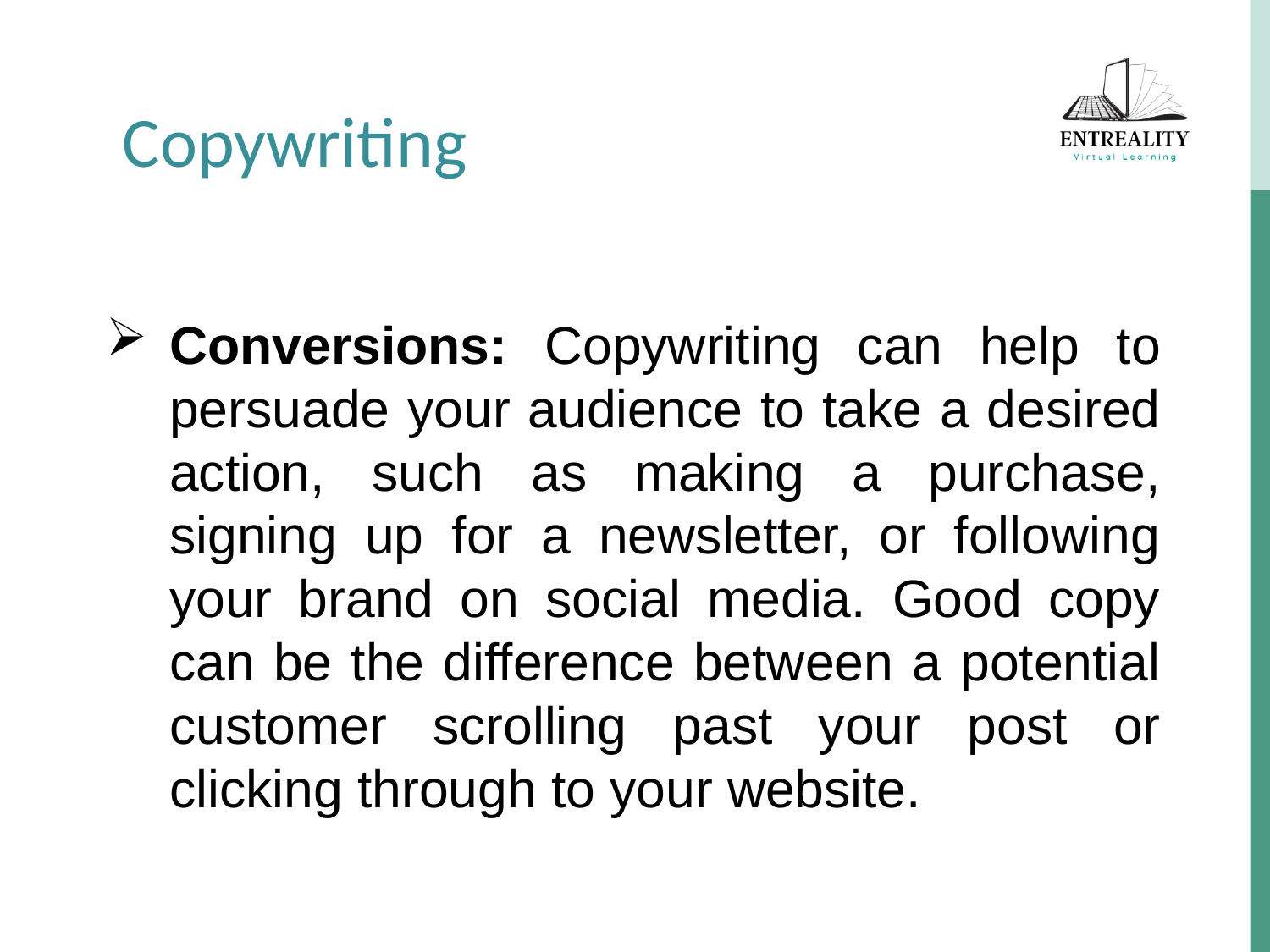

Copywriting
Conversions: Copywriting can help to persuade your audience to take a desired action, such as making a purchase, signing up for a newsletter, or following your brand on social media. Good copy can be the difference between a potential customer scrolling past your post or clicking through to your website.